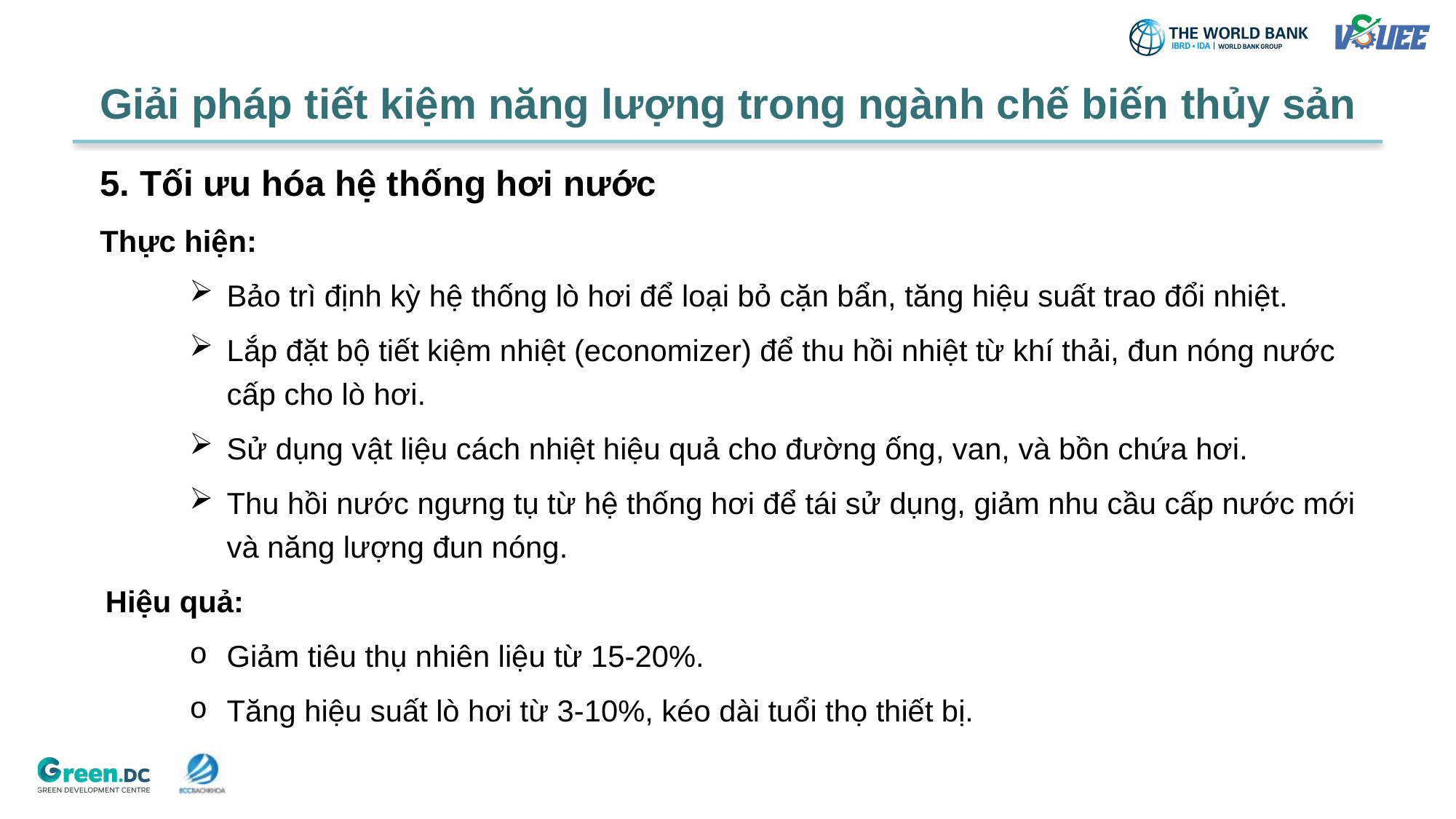

Giải pháp tiết kiệm năng lượng trong ngành chế biến thủy sản
5. Tối ưu hóa hệ thống hơi nước
Thực hiện:
Bảo trì định kỳ hệ thống lò hơi để loại bỏ cặn bẩn, tăng hiệu suất trao đổi nhiệt.
Lắp đặt bộ tiết kiệm nhiệt (economizer) để thu hồi nhiệt từ khí thải, đun nóng nước cấp cho lò hơi.
Sử dụng vật liệu cách nhiệt hiệu quả cho đường ống, van, và bồn chứa hơi.
Thu hồi nước ngưng tụ từ hệ thống hơi để tái sử dụng, giảm nhu cầu cấp nước mới và năng lượng đun nóng.
Hiệu quả:
Giảm tiêu thụ nhiên liệu từ 15-20%.
Tăng hiệu suất lò hơi từ 3-10%, kéo dài tuổi thọ thiết bị.